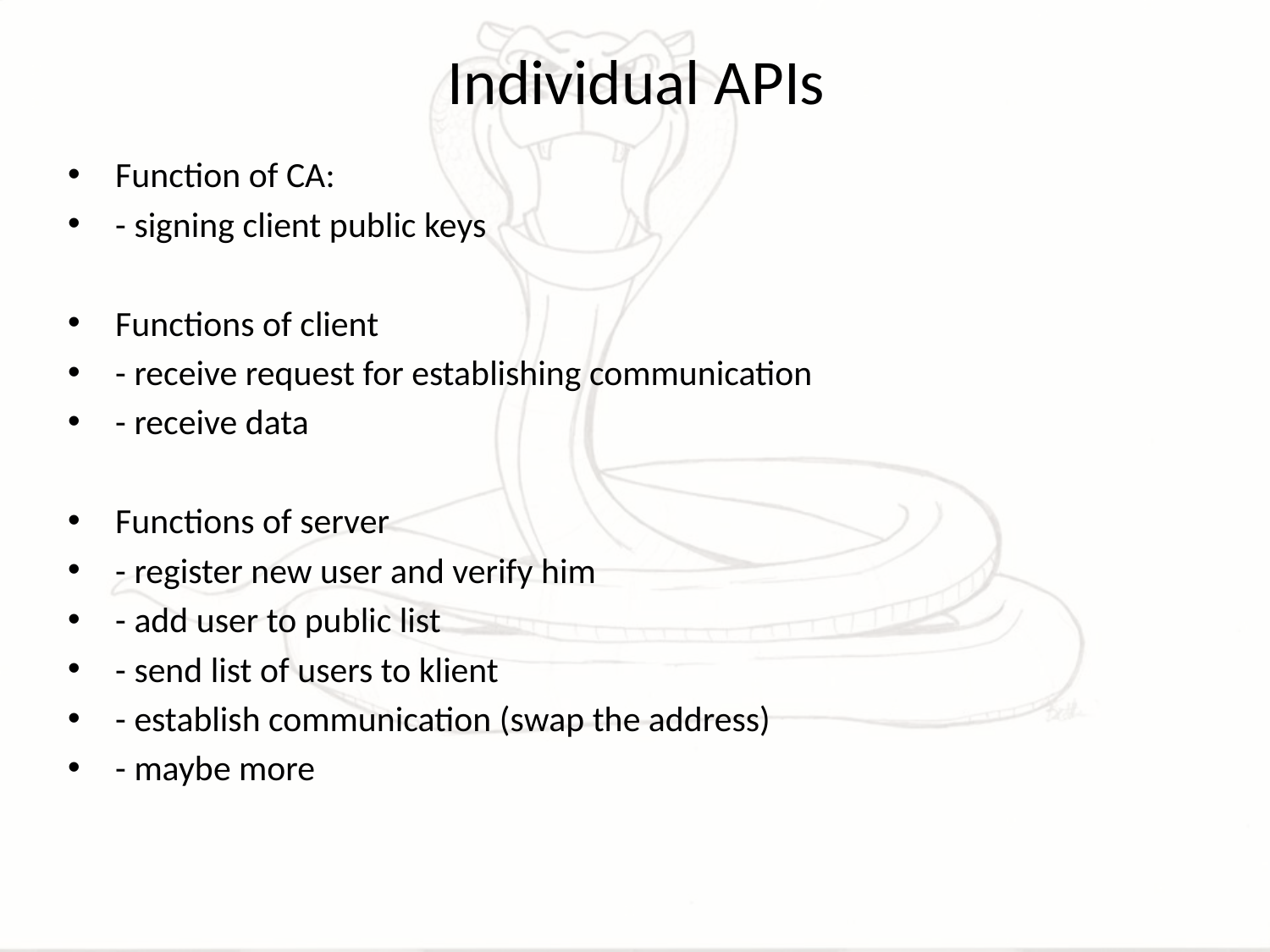

# Individual APIs
Function of CA:
- signing client public keys

Functions of client
- receive request for establishing communication
- receive data

Functions of server
- register new user and verify him
- add user to public list
- send list of users to klient
- establish communication (swap the address)
- maybe more